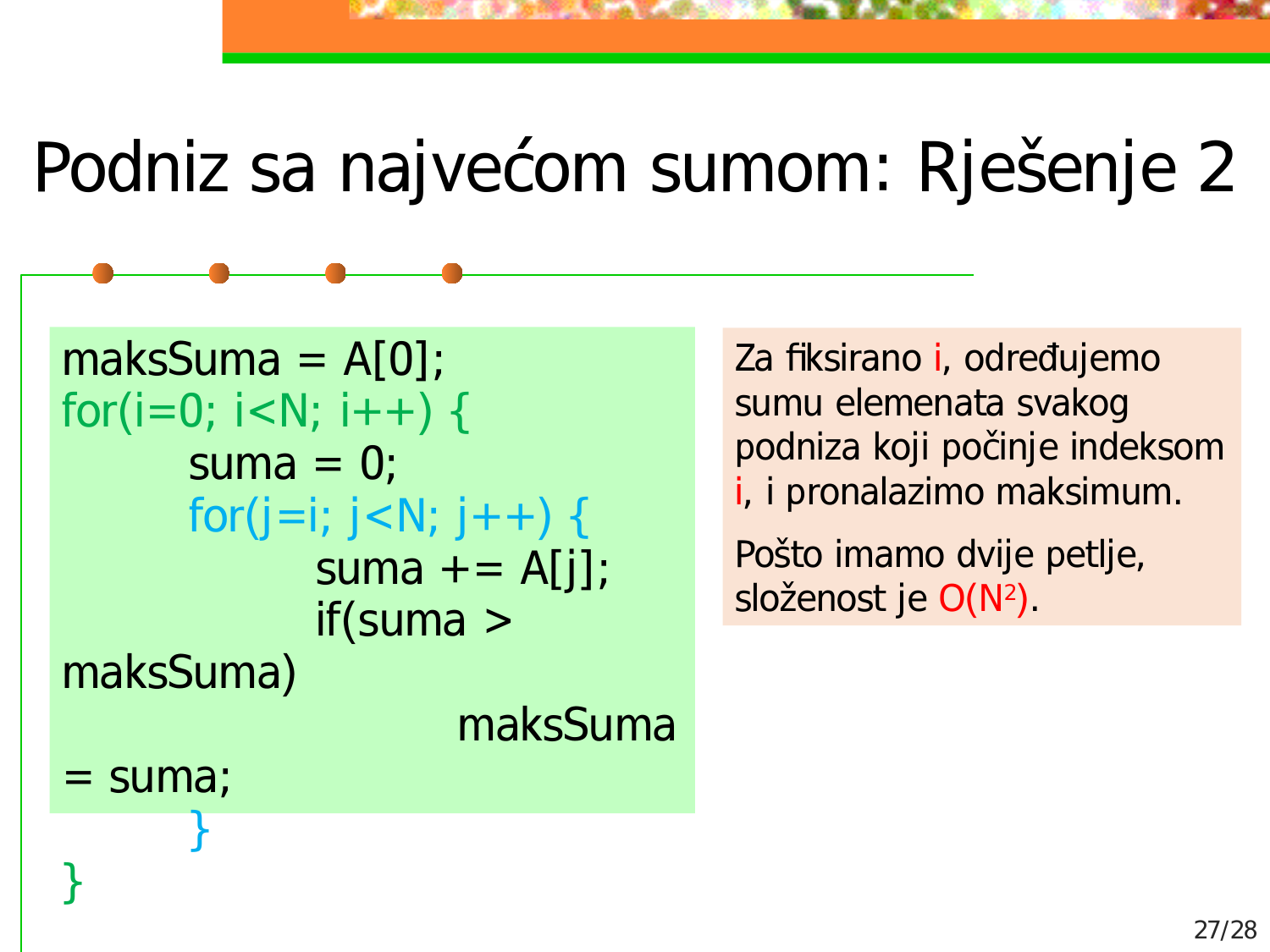

# Podniz sa najvećom sumom: Rješenje 2
maksSuma = A[0];
for(i=0; i<N; i++) {
	suma = 0;
	for(j=i; j<N; j++) {
		suma += A[j];
		if(suma > maksSuma)
			 maksSuma = suma;
	}
}
Za fiksirano i, određujemo sumu elemenata svakog podniza koji počinje indeksom i, i pronalazimo maksimum.
Pošto imamo dvije petlje, složenost je O(N2).
27/28